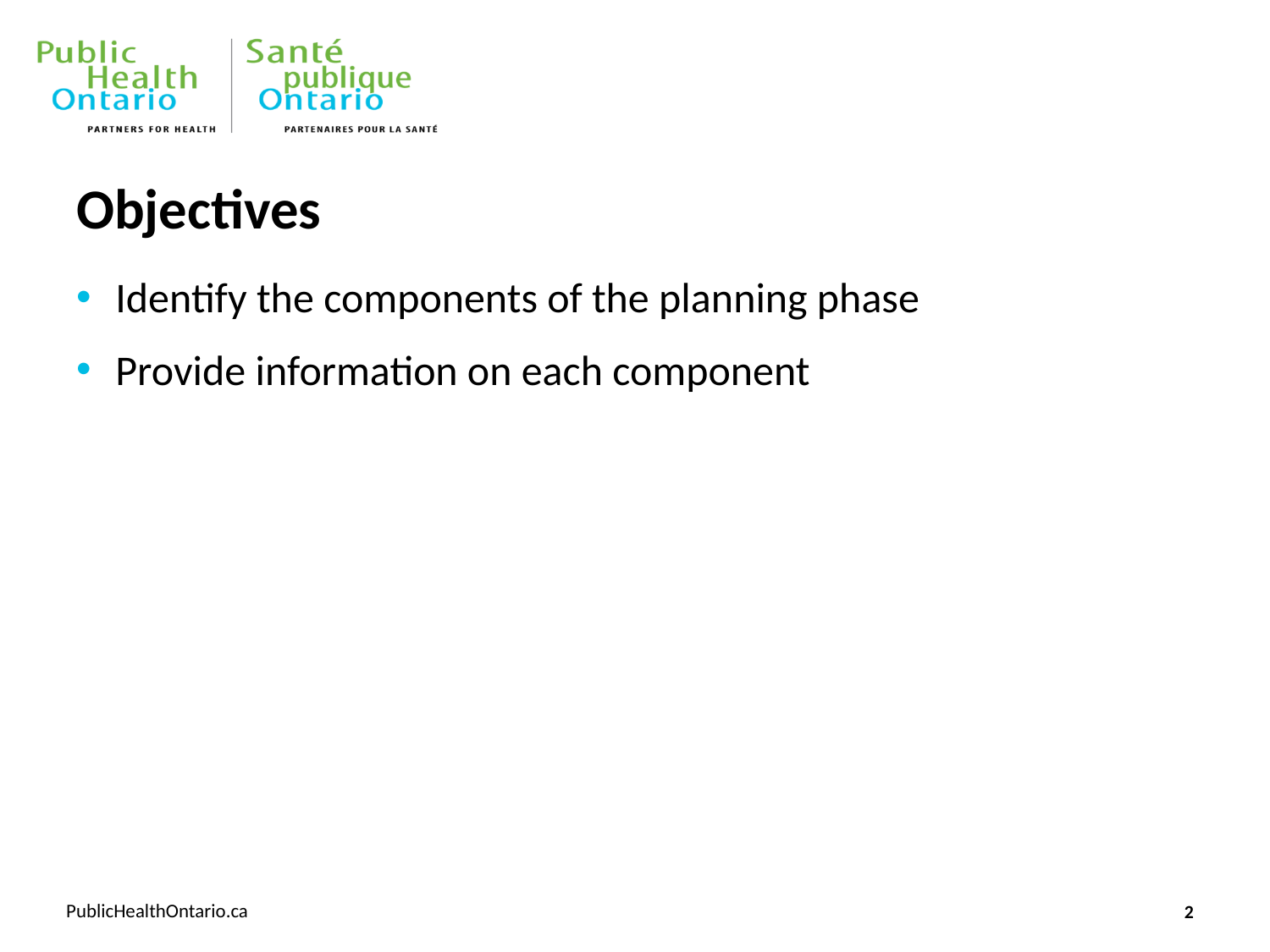

# Objectives
Identify the components of the planning phase
Provide information on each component
2